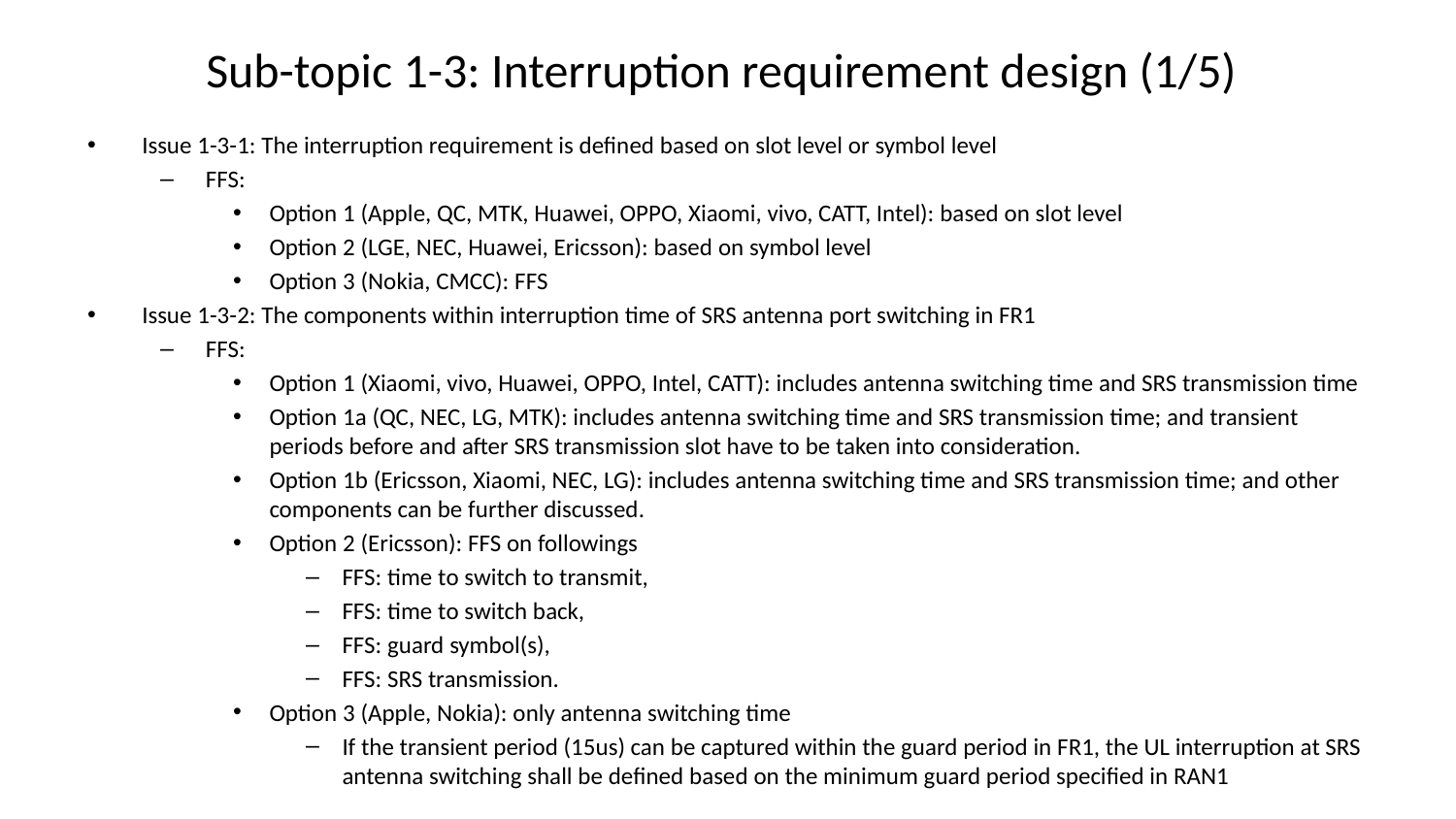

# Sub-topic 1-3: Interruption requirement design (1/5)
Issue 1-3-1: The interruption requirement is defined based on slot level or symbol level
FFS:
Option 1 (Apple, QC, MTK, Huawei, OPPO, Xiaomi, vivo, CATT, Intel): based on slot level
Option 2 (LGE, NEC, Huawei, Ericsson): based on symbol level
Option 3 (Nokia, CMCC): FFS
Issue 1-3-2: The components within interruption time of SRS antenna port switching in FR1
FFS:
Option 1 (Xiaomi, vivo, Huawei, OPPO, Intel, CATT): includes antenna switching time and SRS transmission time
Option 1a (QC, NEC, LG, MTK): includes antenna switching time and SRS transmission time; and transient periods before and after SRS transmission slot have to be taken into consideration.
Option 1b (Ericsson, Xiaomi, NEC, LG): includes antenna switching time and SRS transmission time; and other components can be further discussed.
Option 2 (Ericsson): FFS on followings
FFS: time to switch to transmit,
FFS: time to switch back,
FFS: guard symbol(s),
FFS: SRS transmission.
Option 3 (Apple, Nokia): only antenna switching time
If the transient period (15us) can be captured within the guard period in FR1, the UL interruption at SRS antenna switching shall be defined based on the minimum guard period specified in RAN1